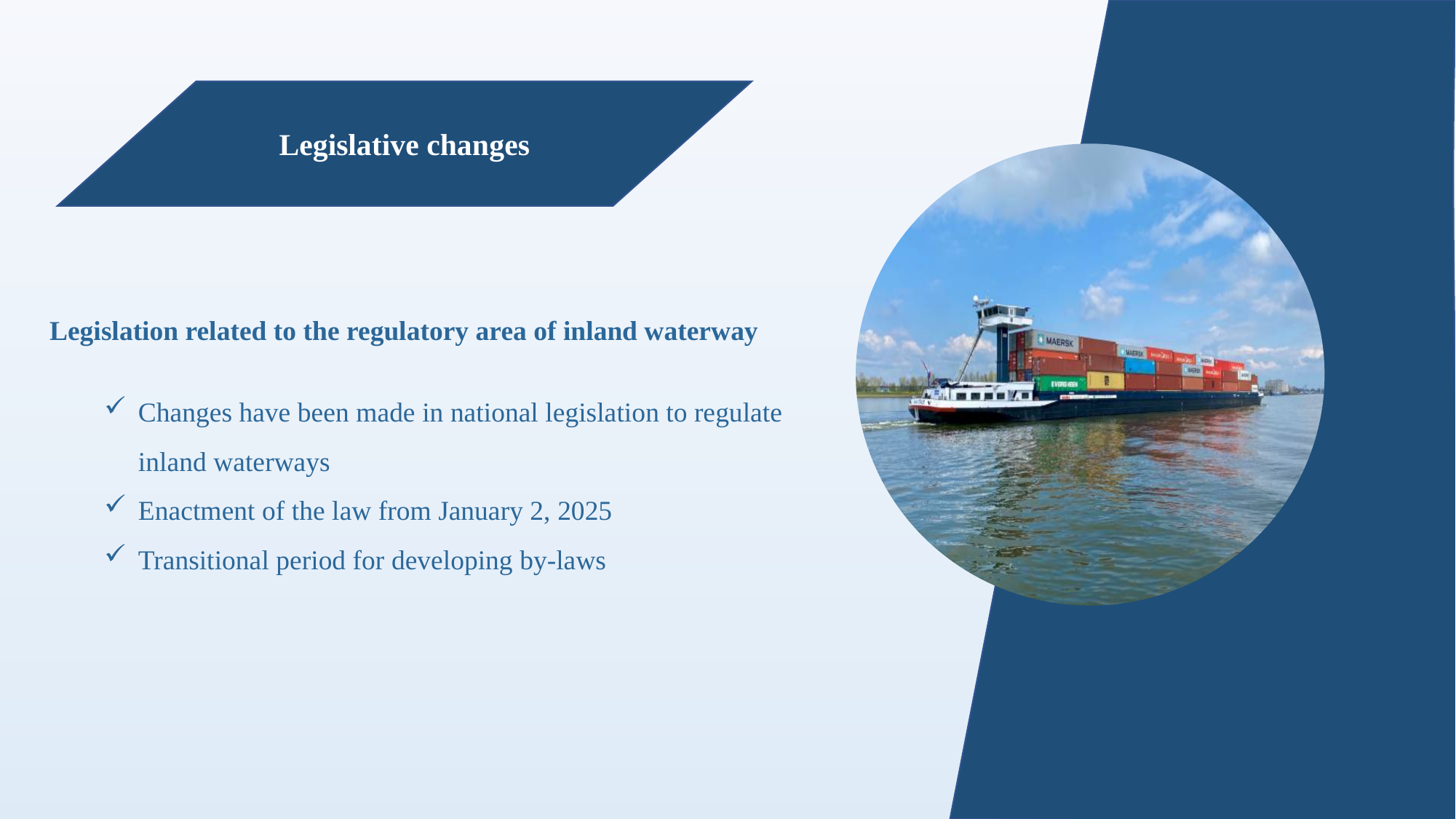

Legislative changes

Legislation related to the regulatory area of inland waterway

Changes have been made in national legislation to regulate inland waterways
Enactment of the law from January 2, 2025
Transitional period for developing by-laws